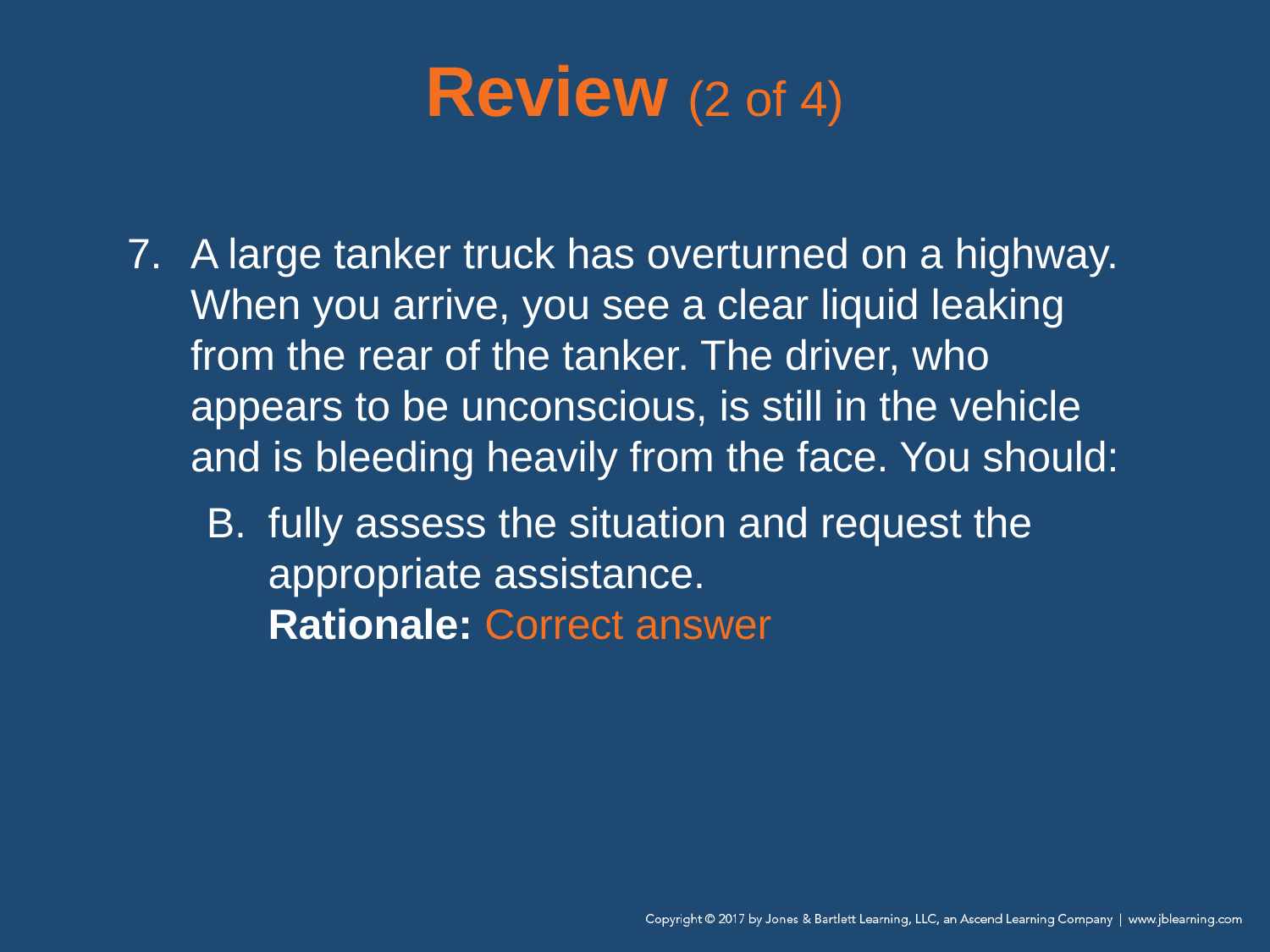

# Review (2 of 4)
A large tanker truck has overturned on a highway. When you arrive, you see a clear liquid leaking from the rear of the tanker. The driver, who appears to be unconscious, is still in the vehicle and is bleeding heavily from the face. You should:
fully assess the situation and request the appropriate assistance.
Rationale: Correct answer